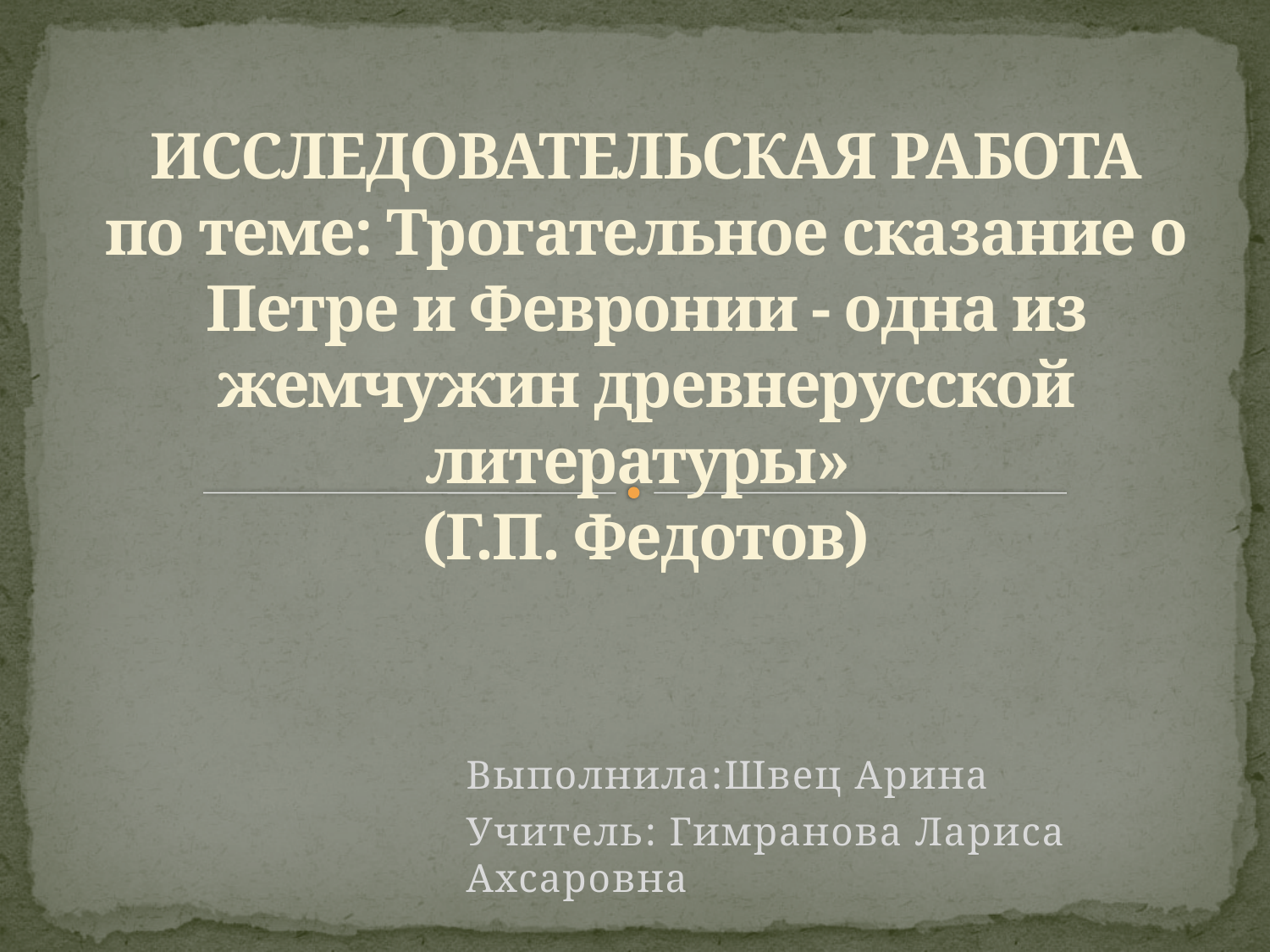

# ИССЛЕДОВАТЕЛЬСКАЯ РАБОТА по теме: Трогательное сказание о Петре и Февронии - одна из жемчужин древнерусской литературы» (Г.П. Федотов)
Выполнила:Швец Арина
Учитель: Гимранова Лариса Ахсаровна